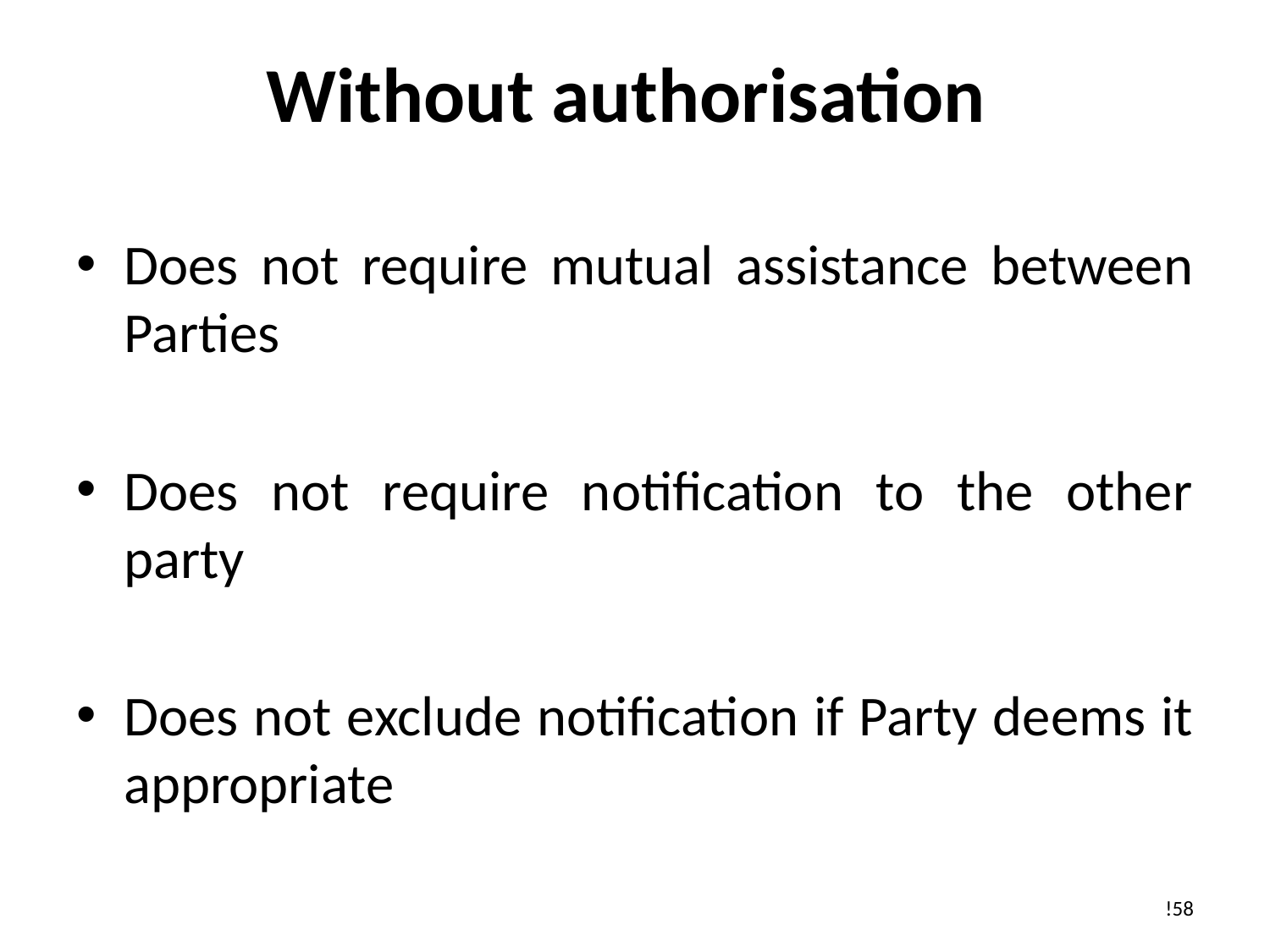

# Without authorisation
Does not require mutual assistance between Parties

Does not require notification to the other party

Does not exclude notification if Party deems it appropriate
!58